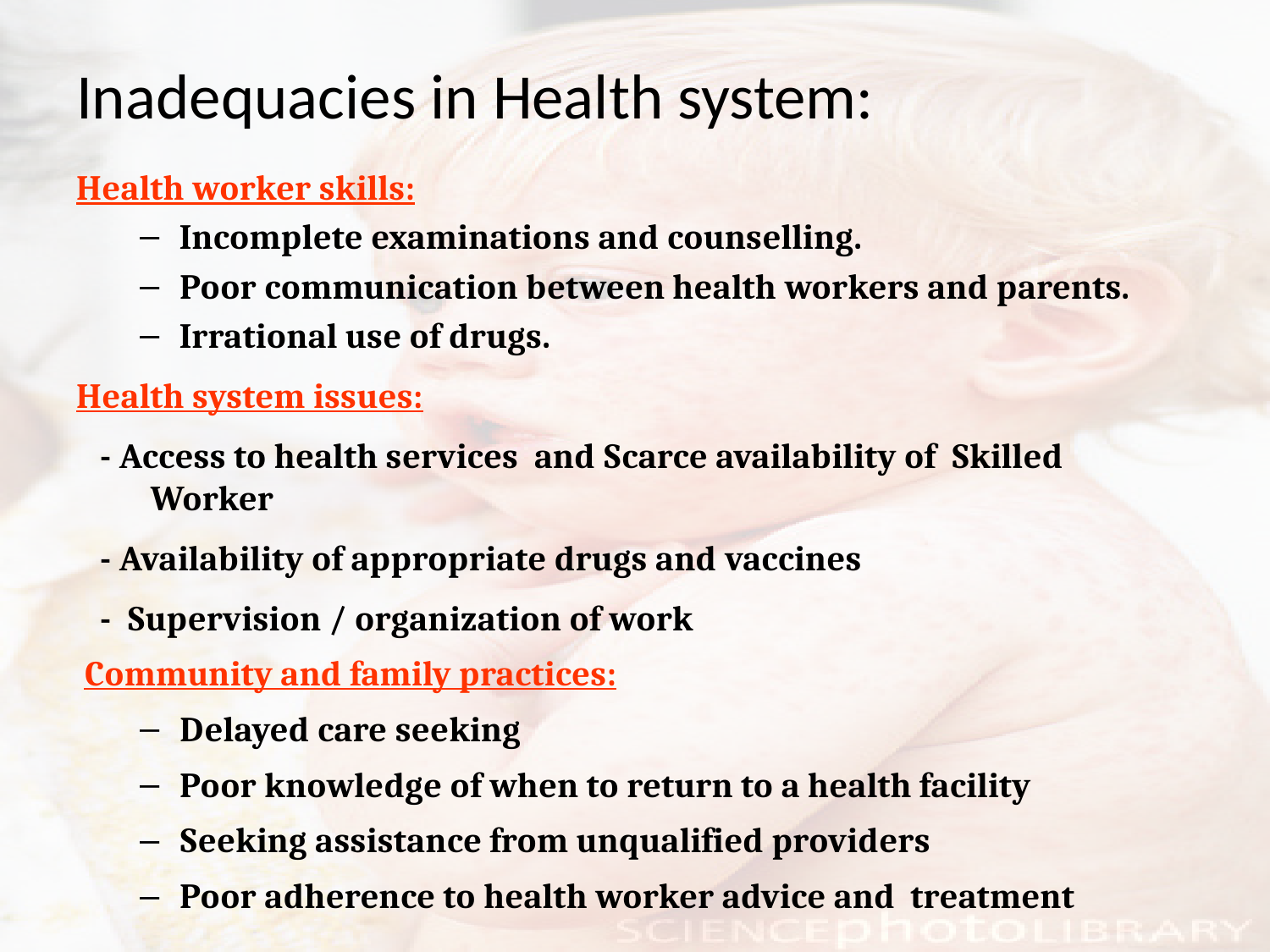

# Inadequacies in Health system:
Health worker skills:
Incomplete examinations and counselling.
Poor communication between health workers and parents.
Irrational use of drugs.
Health system issues:
   - Access to health services  and Scarce availability of  Skilled Worker
   - Availability of appropriate drugs and vaccines
   -  Supervision / organization of work
 Community and family practices:
Delayed care seeking
Poor knowledge of when to return to a health facility
Seeking assistance from unqualified providers
Poor adherence to health worker advice and  treatment